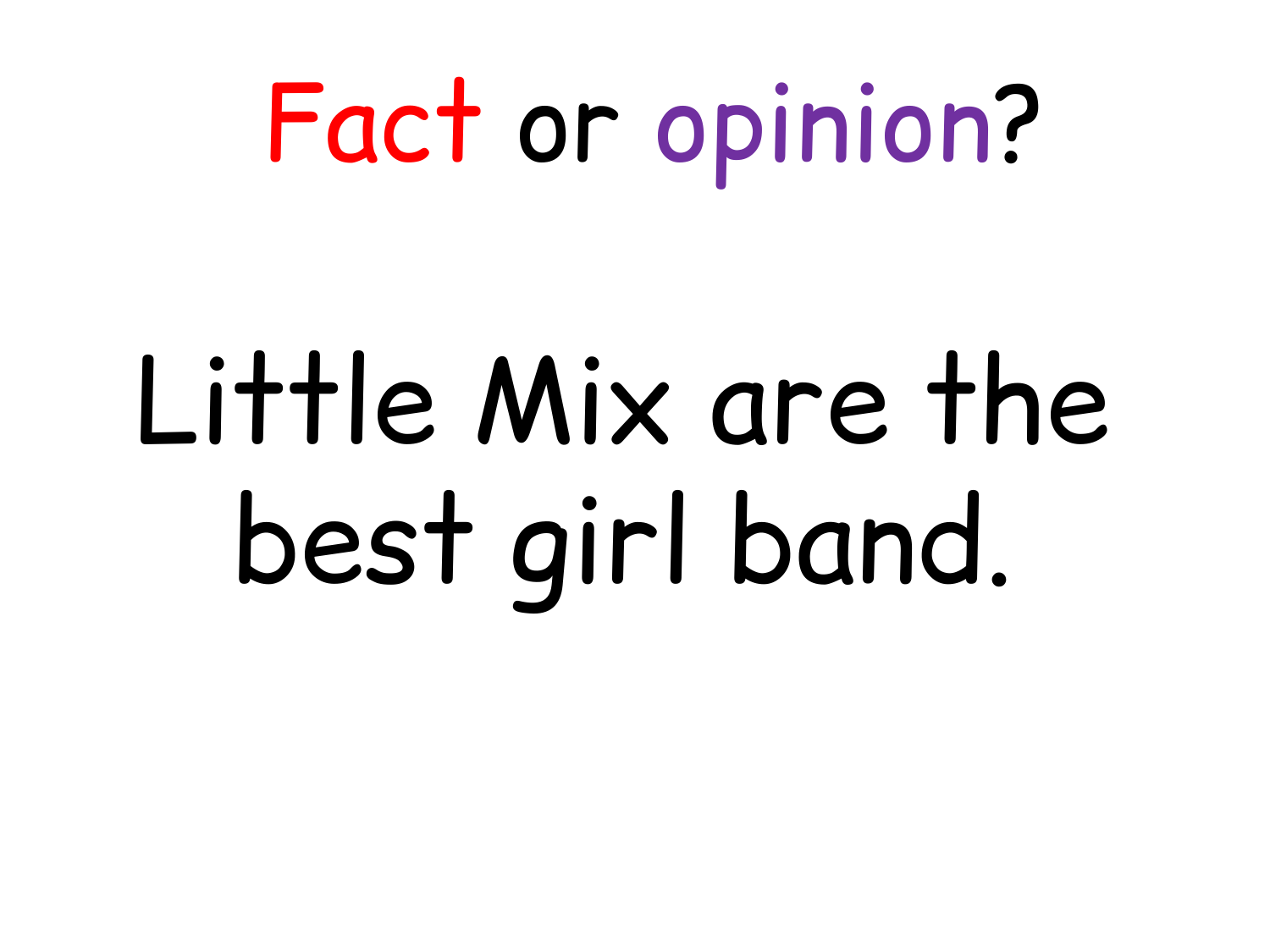

Fact or opinion?
# Little Mix are the best girl band.